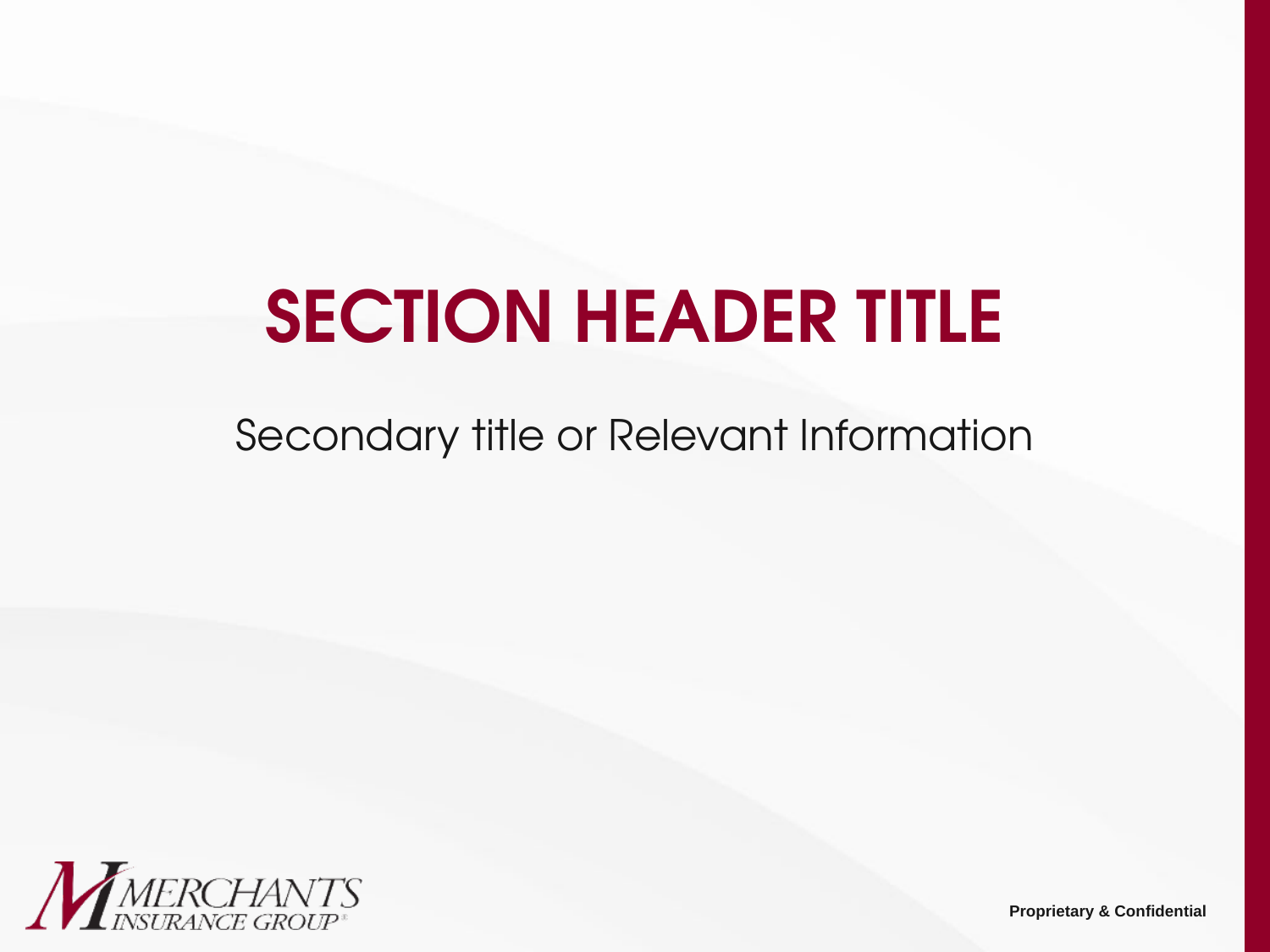

# SECTION HEADER TITLE
Secondary title or Relevant Information
Proprietary & Confidential